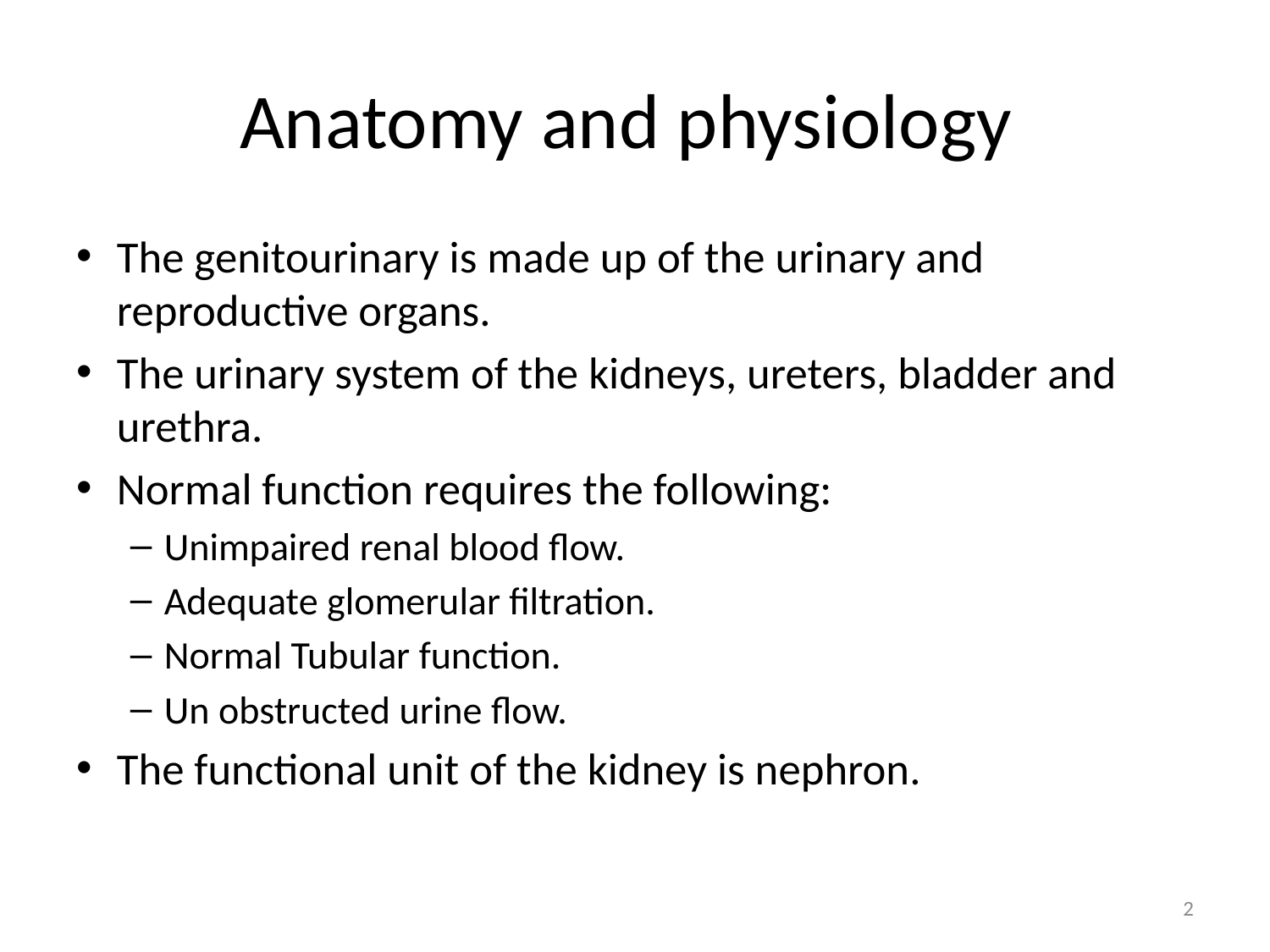

# Anatomy and physiology
The genitourinary is made up of the urinary and reproductive organs.
The urinary system of the kidneys, ureters, bladder and urethra.
Normal function requires the following:
Unimpaired renal blood flow.
Adequate glomerular filtration.
Normal Tubular function.
Un obstructed urine flow.
The functional unit of the kidney is nephron.

2